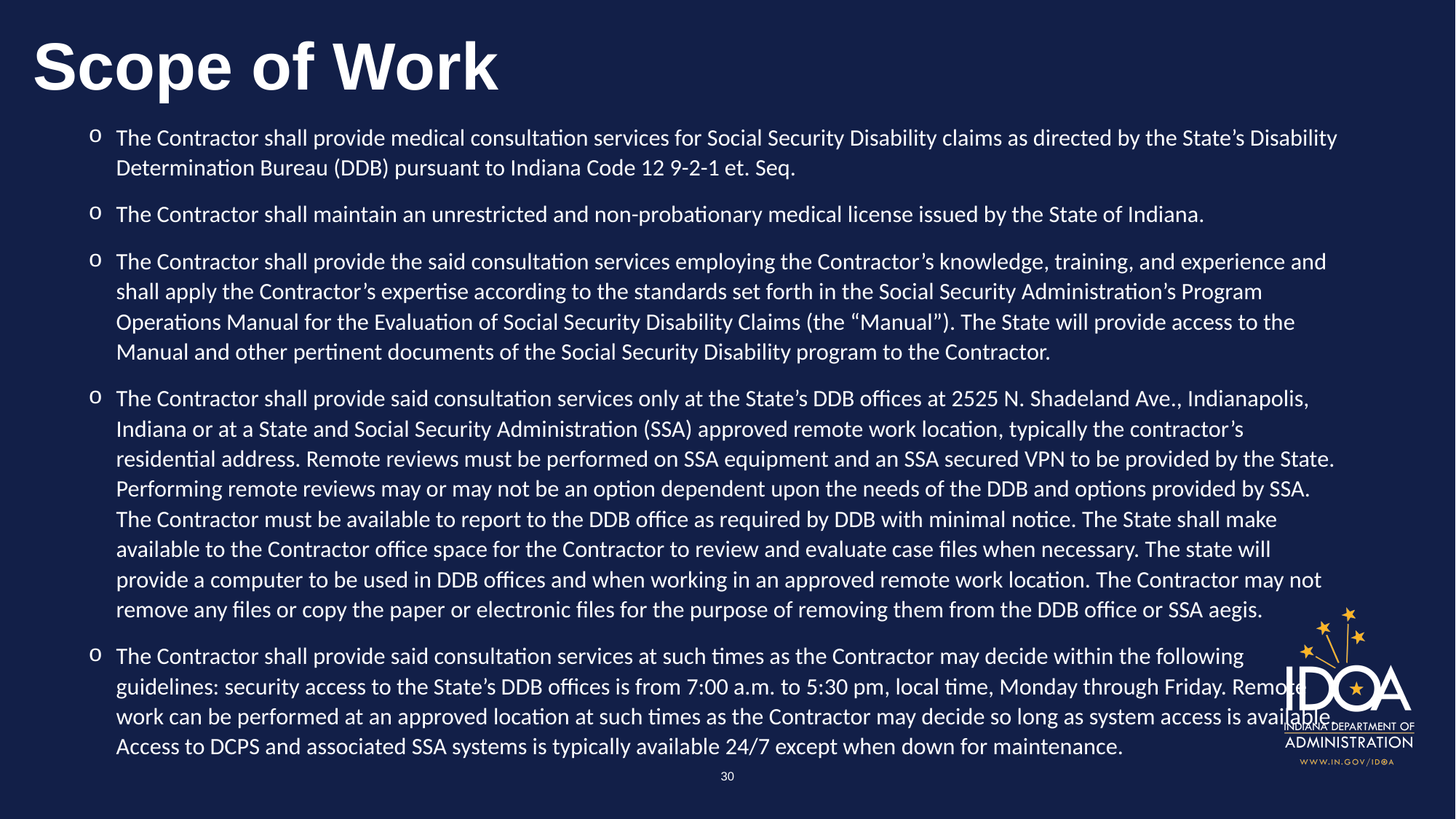

# Scope of Work
The Contractor shall provide medical consultation services for Social Security Disability claims as directed by the State’s Disability Determination Bureau (DDB) pursuant to Indiana Code 12 9-2-1 et. Seq.
The Contractor shall maintain an unrestricted and non-probationary medical license issued by the State of Indiana.
The Contractor shall provide the said consultation services employing the Contractor’s knowledge, training, and experience and shall apply the Contractor’s expertise according to the standards set forth in the Social Security Administration’s Program Operations Manual for the Evaluation of Social Security Disability Claims (the “Manual”). The State will provide access to the Manual and other pertinent documents of the Social Security Disability program to the Contractor.
The Contractor shall provide said consultation services only at the State’s DDB offices at 2525 N. Shadeland Ave., Indianapolis, Indiana or at a State and Social Security Administration (SSA) approved remote work location, typically the contractor’s residential address. Remote reviews must be performed on SSA equipment and an SSA secured VPN to be provided by the State. Performing remote reviews may or may not be an option dependent upon the needs of the DDB and options provided by SSA. The Contractor must be available to report to the DDB office as required by DDB with minimal notice. The State shall make available to the Contractor office space for the Contractor to review and evaluate case files when necessary. The state will provide a computer to be used in DDB offices and when working in an approved remote work location. The Contractor may not remove any files or copy the paper or electronic files for the purpose of removing them from the DDB office or SSA aegis.
The Contractor shall provide said consultation services at such times as the Contractor may decide within the following guidelines: security access to the State’s DDB offices is from 7:00 a.m. to 5:30 pm, local time, Monday through Friday. Remote work can be performed at an approved location at such times as the Contractor may decide so long as system access is available. Access to DCPS and associated SSA systems is typically available 24/7 except when down for maintenance.

30